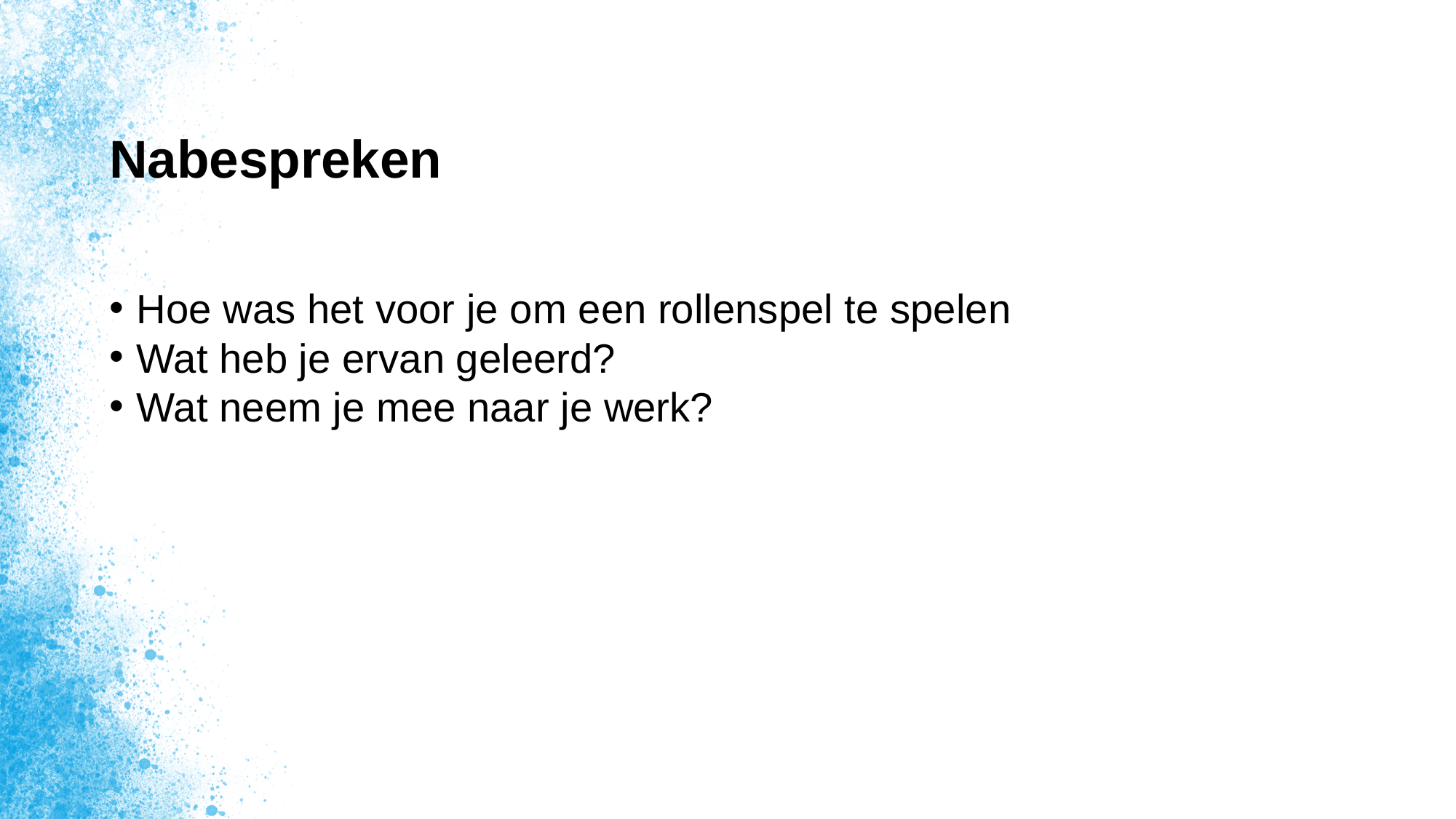

# Nabespreken
Hoe was het voor je om een rollenspel te spelen
Wat heb je ervan geleerd?
Wat neem je mee naar je werk?